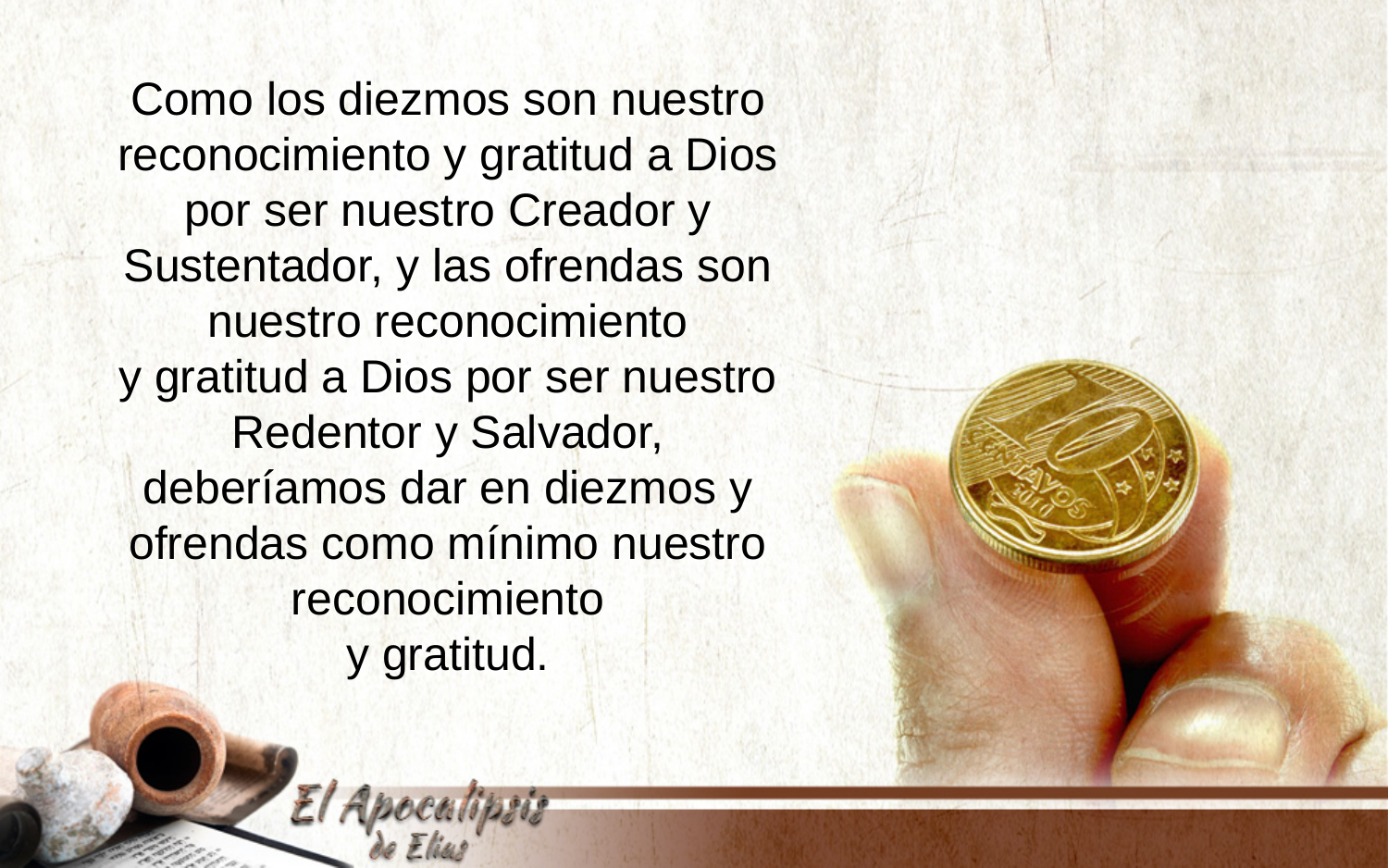

Como los diezmos son nuestro reconocimiento y gratitud a Dios
por ser nuestro Creador y Sustentador, y las ofrendas son nuestro reconocimiento
y gratitud a Dios por ser nuestro Redentor y Salvador,
deberíamos dar en diezmos y ofrendas como mínimo nuestro reconocimiento
y gratitud.